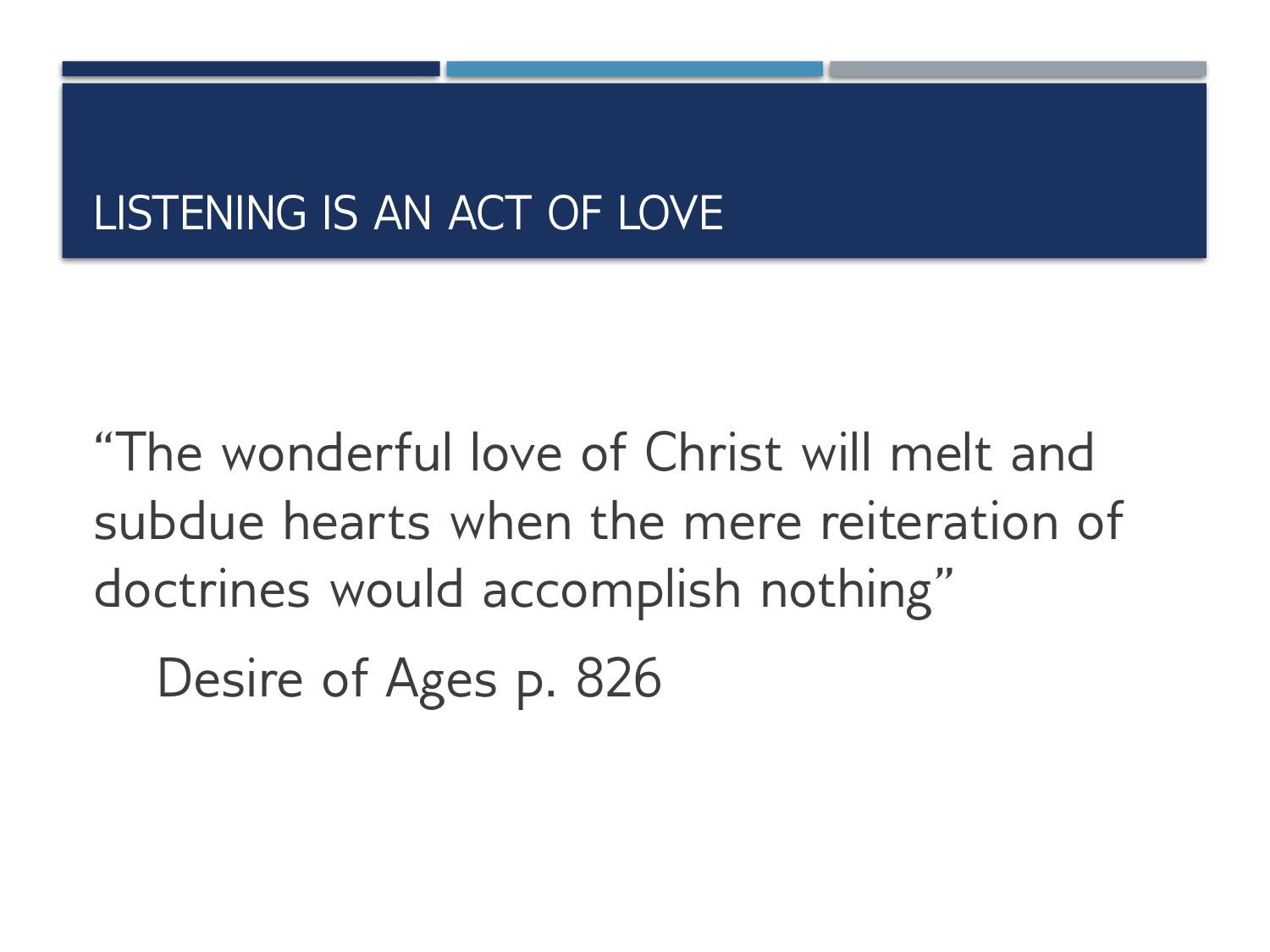

# Listening is an act of love
“The wonderful love of Christ will melt and subdue hearts when the mere reiteration of doctrines would accomplish nothing”
Desire of Ages p. 826